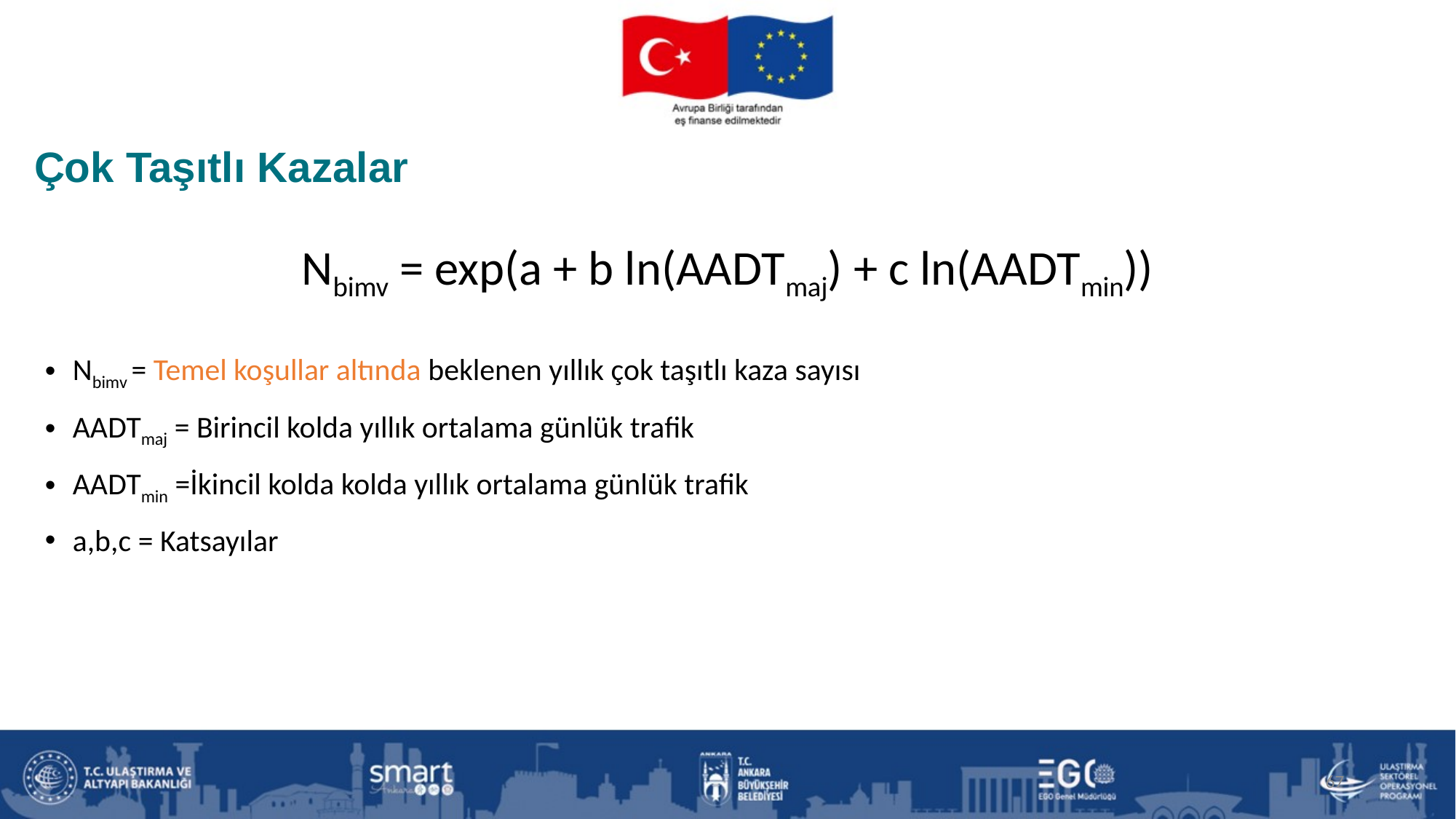

Çok Taşıtlı Kazalar
Nbimv = exp(a + b ln(AADTmaj) + c ln(AADTmin))
Nbimv = Temel koşullar altında beklenen yıllık çok taşıtlı kaza sayısı
AADTmaj = Birincil kolda yıllık ortalama günlük trafik
AADTmin =İkincil kolda kolda yıllık ortalama günlük trafik
a,b,c = Katsayılar

67